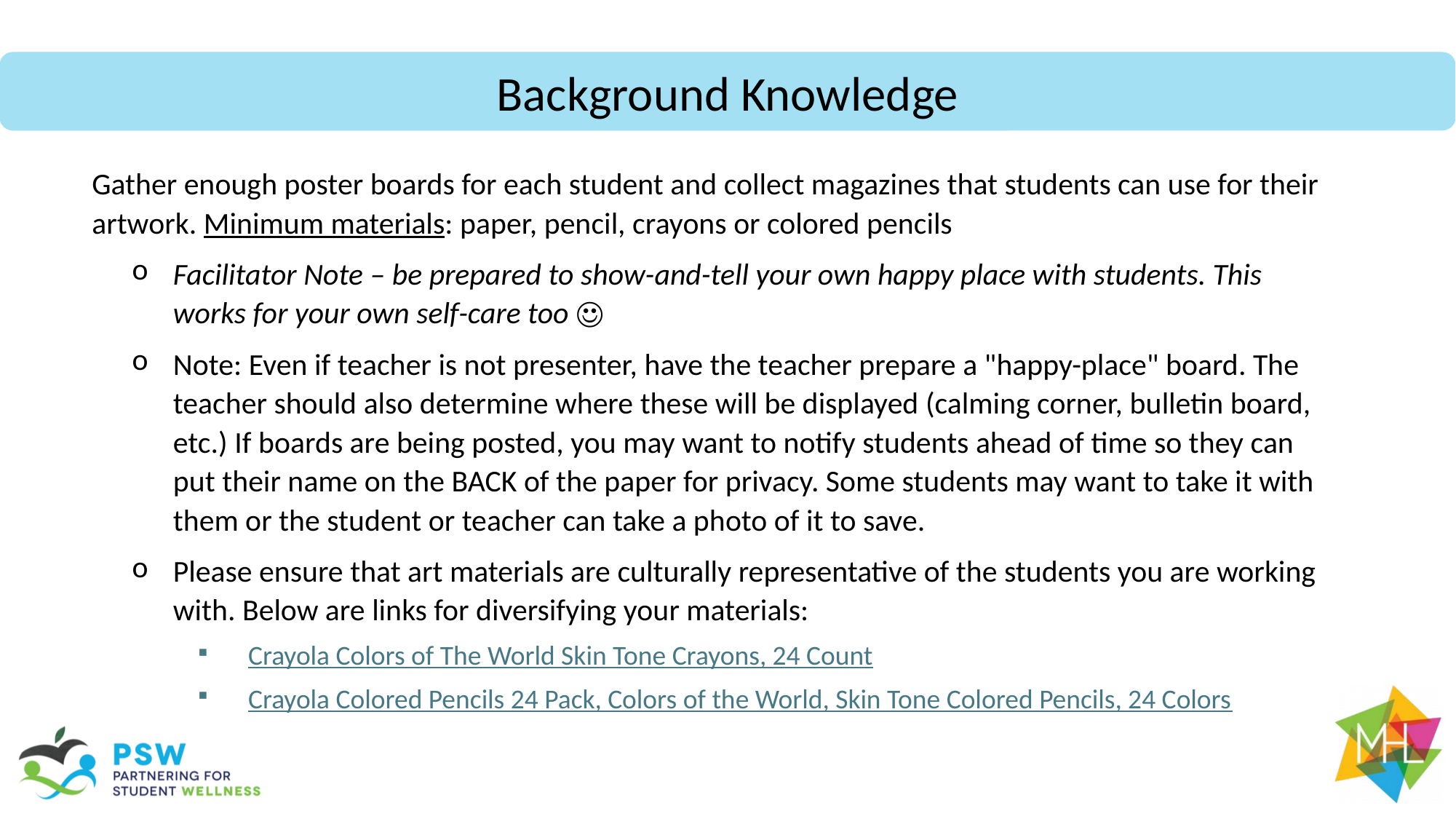

Background Knowledge
Gather enough poster boards for each student and collect magazines that students can use for their artwork. Minimum materials: paper, pencil, crayons or colored pencils
Facilitator Note – be prepared to show-and-tell your own happy place with students. This works for your own self-care too ☺
Note: Even if teacher is not presenter, have the teacher prepare a "happy-place" board. The teacher should also determine where these will be displayed (calming corner, bulletin board, etc.) If boards are being posted, you may want to notify students ahead of time so they can put their name on the BACK of the paper for privacy. Some students may want to take it with them or the student or teacher can take a photo of it to save.
Please ensure that art materials are culturally representative of the students you are working with. Below are links for diversifying your materials:
Crayola Colors of The World Skin Tone Crayons, 24 Count
Crayola Colored Pencils 24 Pack, Colors of the World, Skin Tone Colored Pencils, 24 Colors